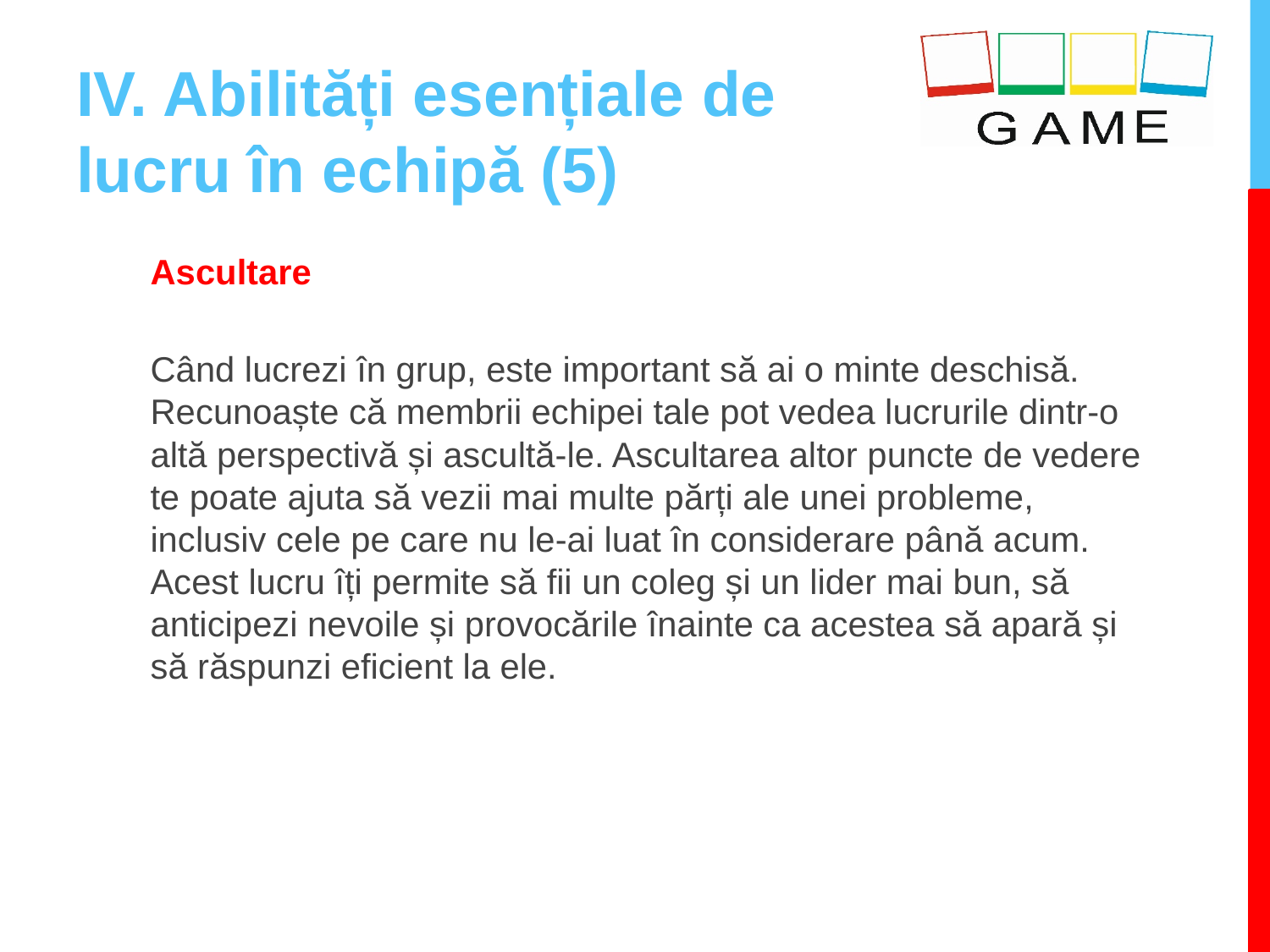

# IV. Abilități esențiale de lucru în echipă (5)
Ascultare

Când lucrezi în grup, este important să ai o minte deschisă. Recunoaște că membrii echipei tale pot vedea lucrurile dintr-o altă perspectivă și ascultă-le. Ascultarea altor puncte de vedere te poate ajuta să vezii mai multe părți ale unei probleme, inclusiv cele pe care nu le-ai luat în considerare până acum. Acest lucru îți permite să fii un coleg și un lider mai bun, să anticipezi nevoile și provocările înainte ca acestea să apară și să răspunzi eficient la ele.